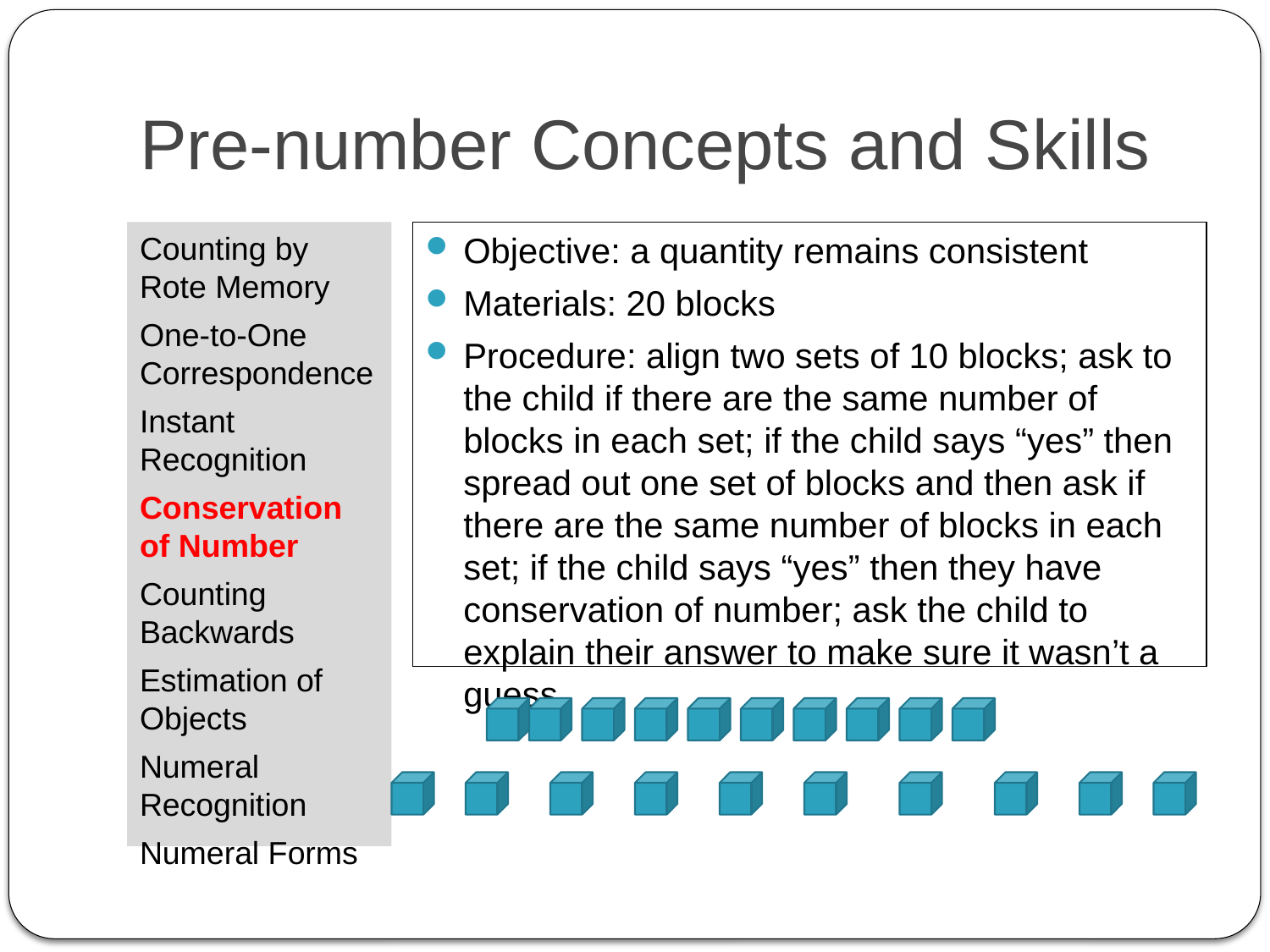

# Pre-number Concepts and Skills
Counting by Rote Memory
One-to-One Correspondence
Instant Recognition
Conservation of Number
Counting Backwards
Estimation of Objects
Numeral Recognition
Numeral Forms
Objective: a quantity remains consistent
Materials: 20 blocks
Procedure: align two sets of 10 blocks; ask to the child if there are the same number of blocks in each set; if the child says “yes” then spread out one set of blocks and then ask if there are the same number of blocks in each set; if the child says “yes” then they have conservation of number; ask the child to explain their answer to make sure it wasn’t a guess